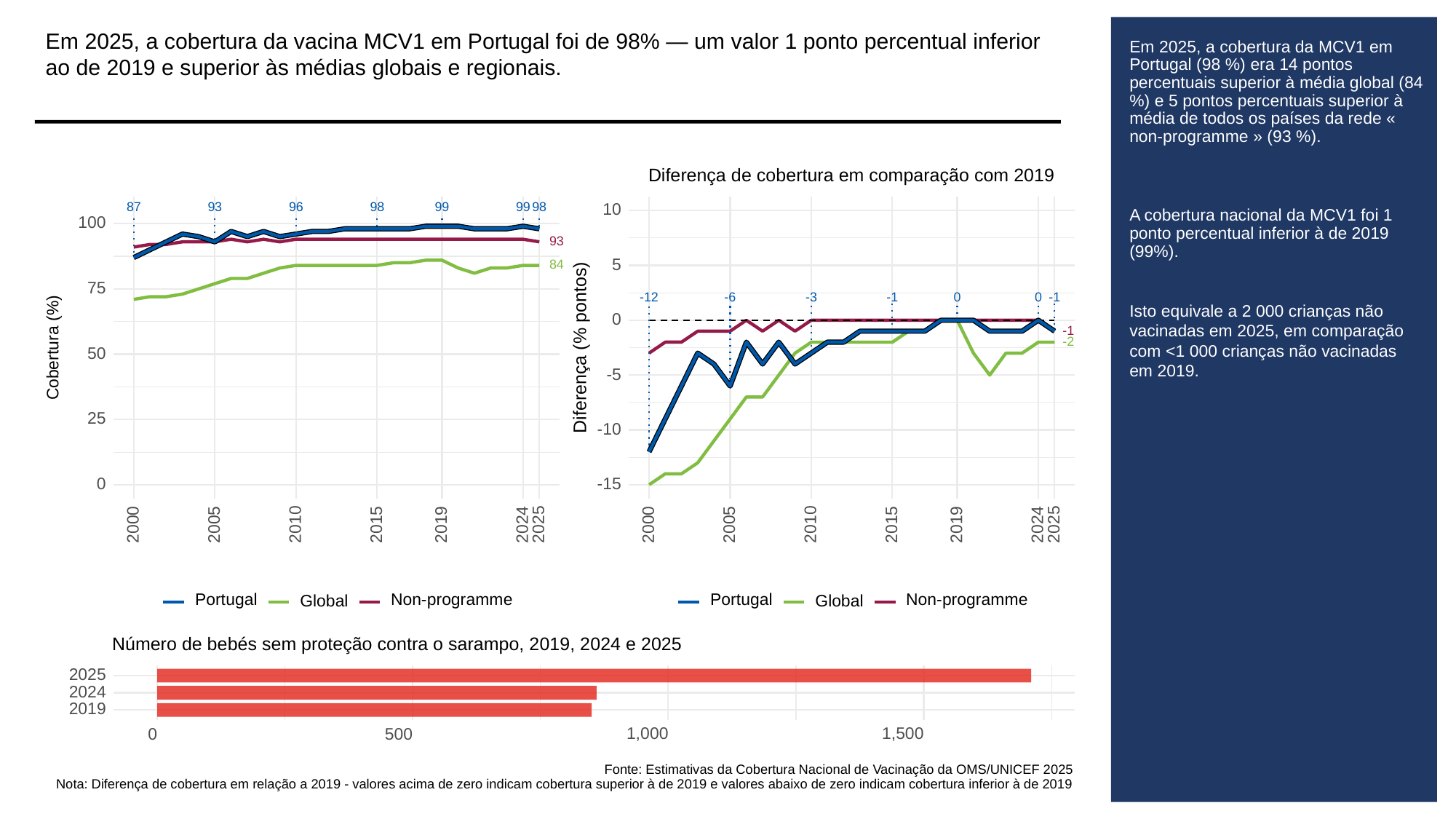

Em 2025, a cobertura da vacina MCV1 em Portugal foi de 98% — um valor 1 ponto percentual inferior ao de 2019 e superior às médias globais e regionais.
# Em 2025, a cobertura da MCV1 em Portugal (98 %) era 14 pontos percentuais superior à média global (84 %) e 5 pontos percentuais superior à média de todos os países da rede « non-programme » (93 %).

A cobertura nacional da MCV1 foi 1 ponto percentual inferior à de 2019 (99%).

Isto equivale a 2 000 crianças não vacinadas em 2025, em comparação com <1 000 crianças não vacinadas em 2019.

Diferença de cobertura em comparação com 2019

93
87
96
98
99
99
98
10

100

93

5

84

75

-3
-6
0
0
-12
-1
-1

0

-1
-2
Diferença (% pontos)
Cobertura (%)

50

-5

25

-10

0
-15

2000
2005
2010
2015
2019
2024
2025
2000
2005
2010
2015
2019
2024
2025
Portugal
Non-programme
Portugal
Non-programme
Global
Global

Número de bebés sem proteção contra o sarampo, 2019, 2024 e 2025

2025

2024

2019

1,000
1,500
0
500
Fonte: Estimativas da Cobertura Nacional de Vacinação da OMS/UNICEF 2025
Nota: Diferença de cobertura em relação a 2019 - valores acima de zero indicam cobertura superior à de 2019 e valores abaixo de zero indicam cobertura inferior à de 2019